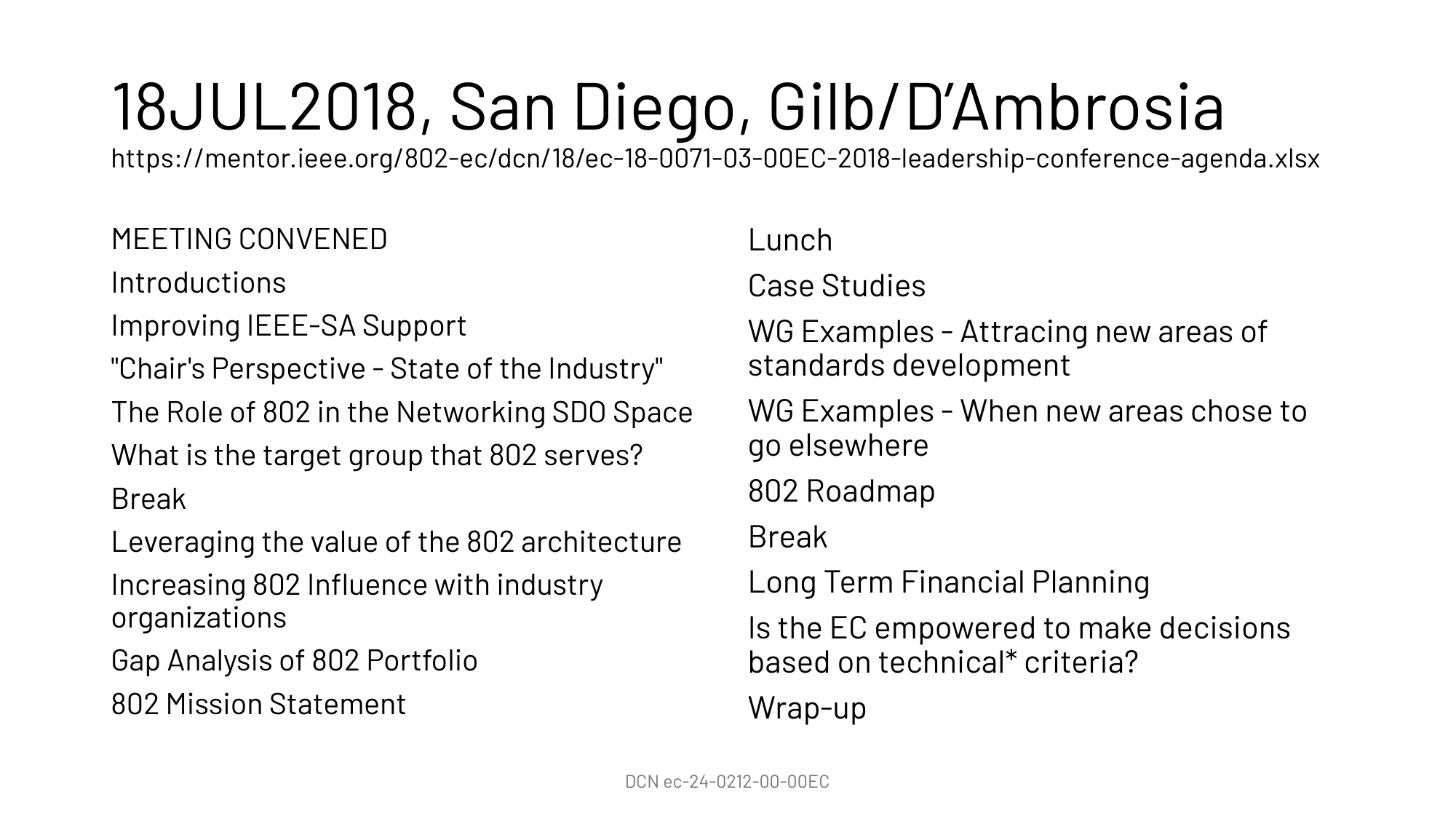

# 18JUL2018, San Diego, Gilb/D’Ambrosia https://mentor.ieee.org/802-ec/dcn/18/ec-18-0071-03-00EC-2018-leadership-conference-agenda.xlsx
MEETING CONVENED
Introductions
Improving IEEE-SA Support
"Chair's Perspective - State of the Industry"
The Role of 802 in the Networking SDO Space
What is the target group that 802 serves?
Break
Leveraging the value of the 802 architecture
Increasing 802 Influence with industry organizations
Gap Analysis of 802 Portfolio
802 Mission Statement

Lunch
Case Studies
WG Examples - Attracing new areas of standards development
WG Examples - When new areas chose to go elsewhere
802 Roadmap
Break
Long Term Financial Planning
Is the EC empowered to make decisions based on technical* criteria?
Wrap-up

DCN ec-24-0212-00-00EC